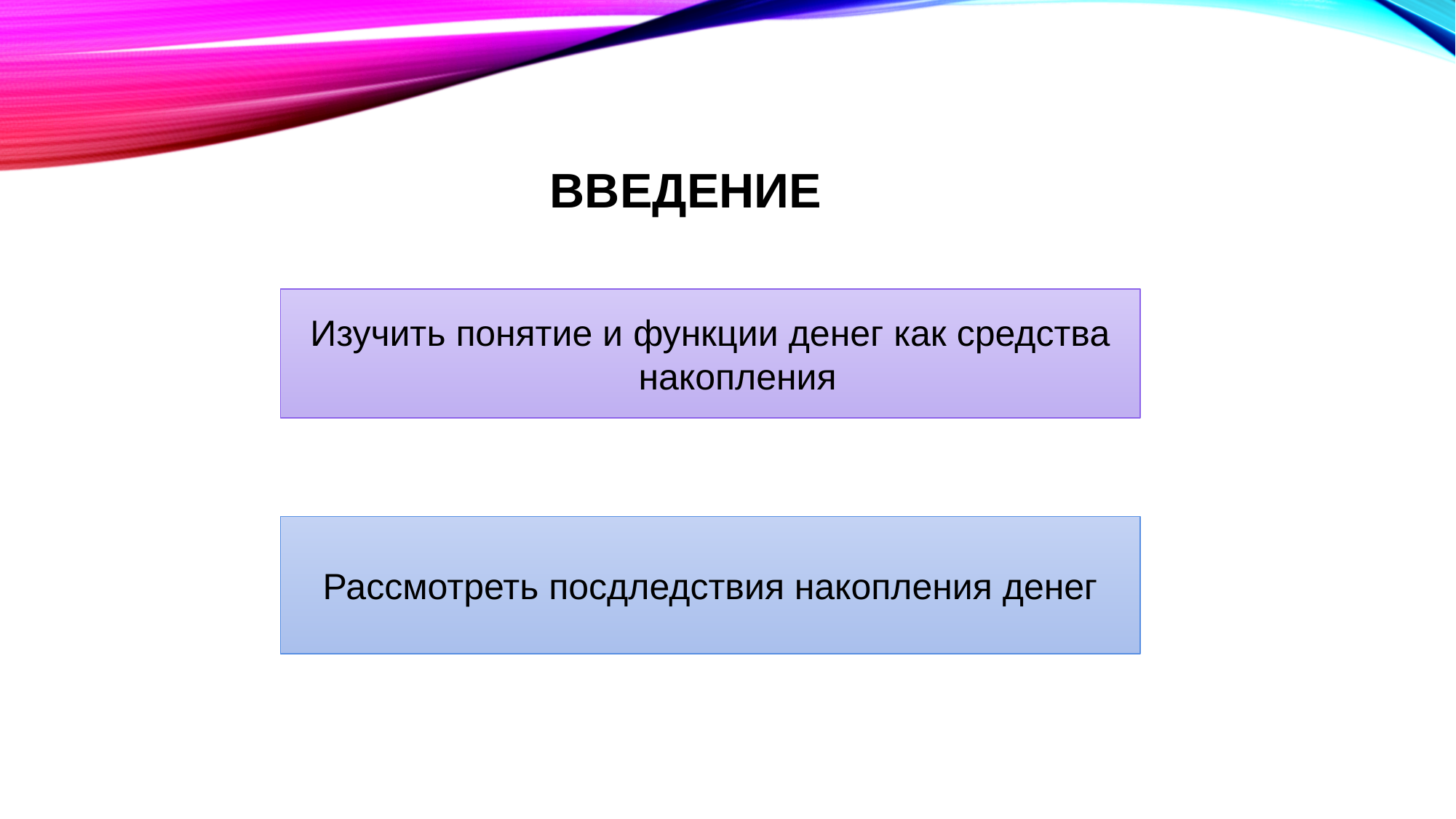

# Введение

Изучить понятие и функции денег как средства накопления

Рассмотреть посдледствия накопления денег